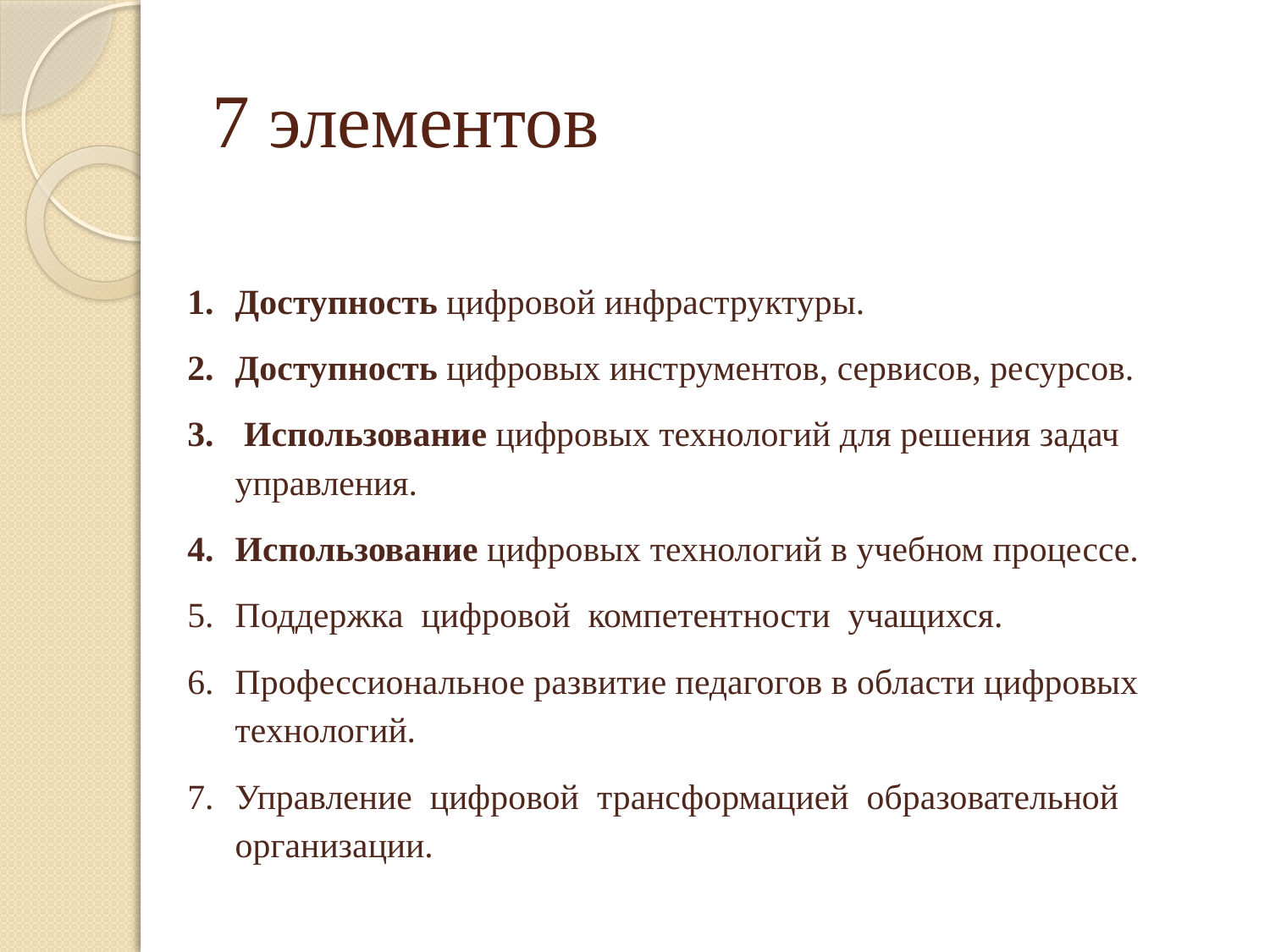

# 7 элементов
Доступность цифровой инфраструктуры.
Доступность цифровых инструментов, сервисов, ресурсов.
 Использование цифровых технологий для решения задач управления.
Использование цифровых технологий в учебном процессе.
Поддержка  цифровой  компетентности  учащихся.
Профессиональное развитие педагогов в области цифровых технологий.
Управление  цифровой  трансформацией  образовательной  организации.